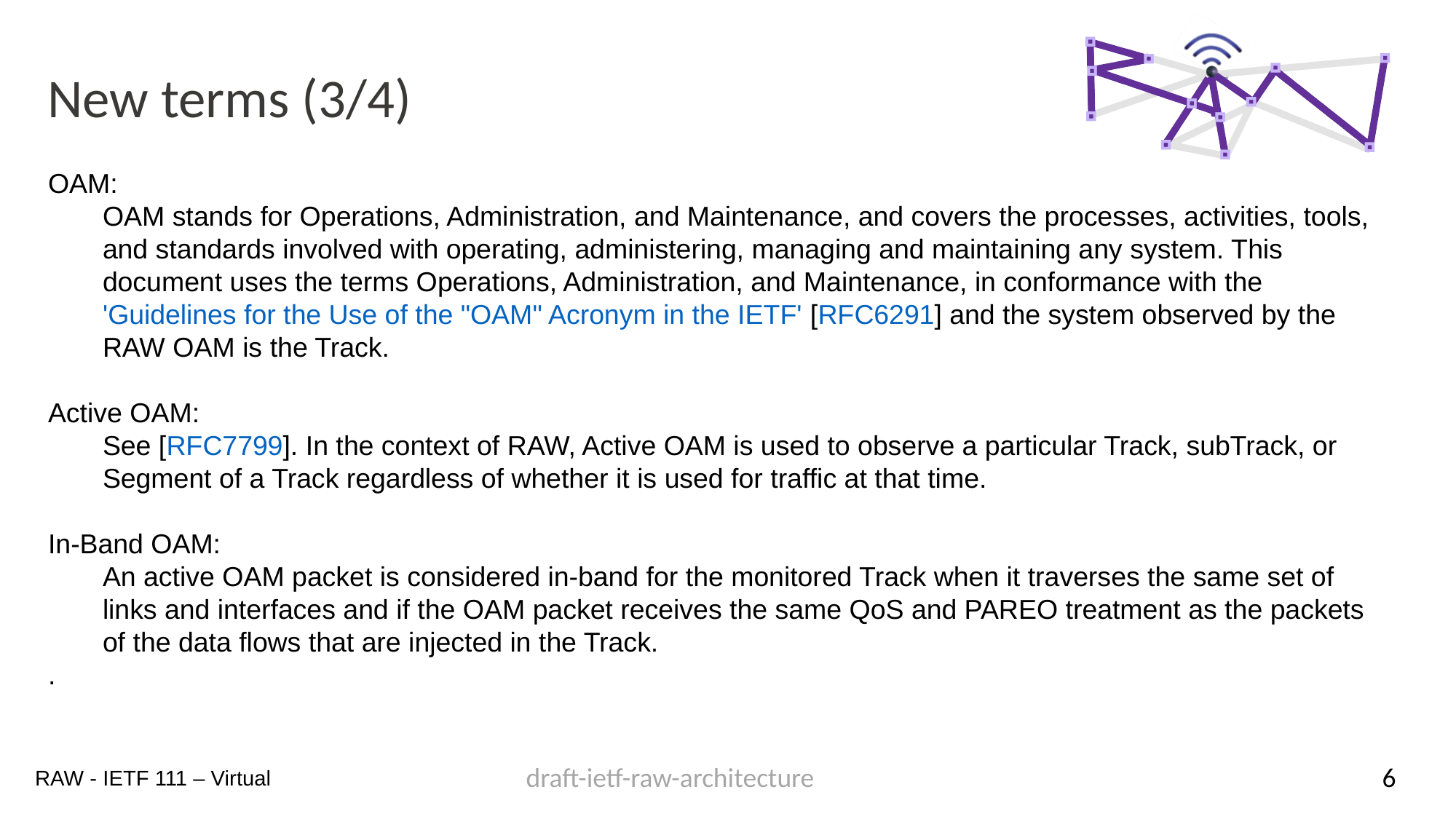

# New terms (3/4)
OAM:
OAM stands for Operations, Administration, and Maintenance, and covers the processes, activities, tools, and standards involved with operating, administering, managing and maintaining any system. This document uses the terms Operations, Administration, and Maintenance, in conformance with the 'Guidelines for the Use of the "OAM" Acronym in the IETF' [RFC6291] and the system observed by the RAW OAM is the Track.

Active OAM:
See [RFC7799]. In the context of RAW, Active OAM is used to observe a particular Track, subTrack, or Segment of a Track regardless of whether it is used for traffic at that time.

In-Band OAM:
An active OAM packet is considered in-band for the monitored Track when it traverses the same set of links and interfaces and if the OAM packet receives the same QoS and PAREO treatment as the packets of the data flows that are injected in the Track.
.

6
draft-ietf-raw-architecture